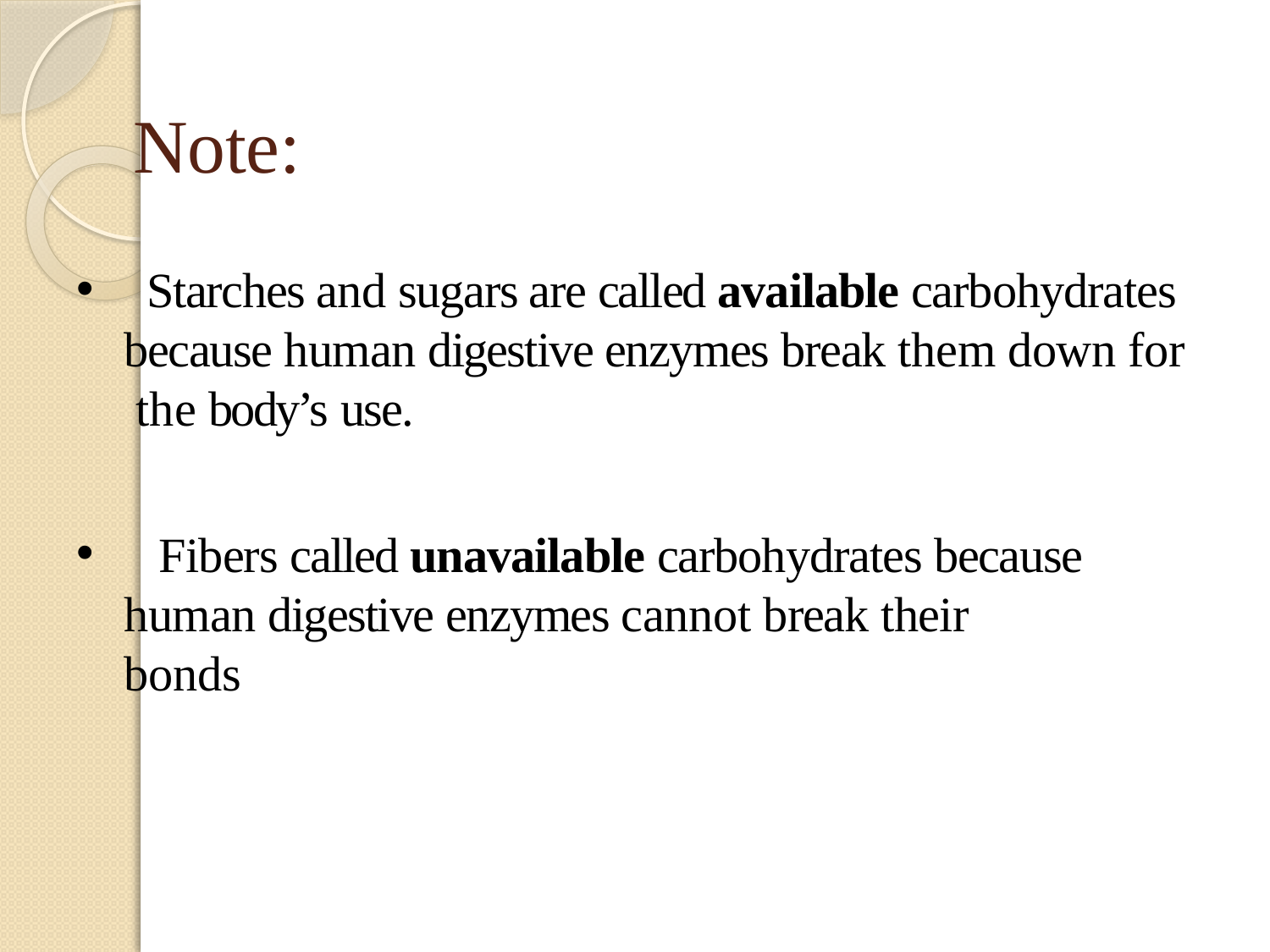

# Note:
  Starches and sugars are called available carbohydrates  because human digestive enzymes break them down for  the body’s use.

   Fibers called unavailable carbohydrates because  human digestive enzymes cannot break their bonds